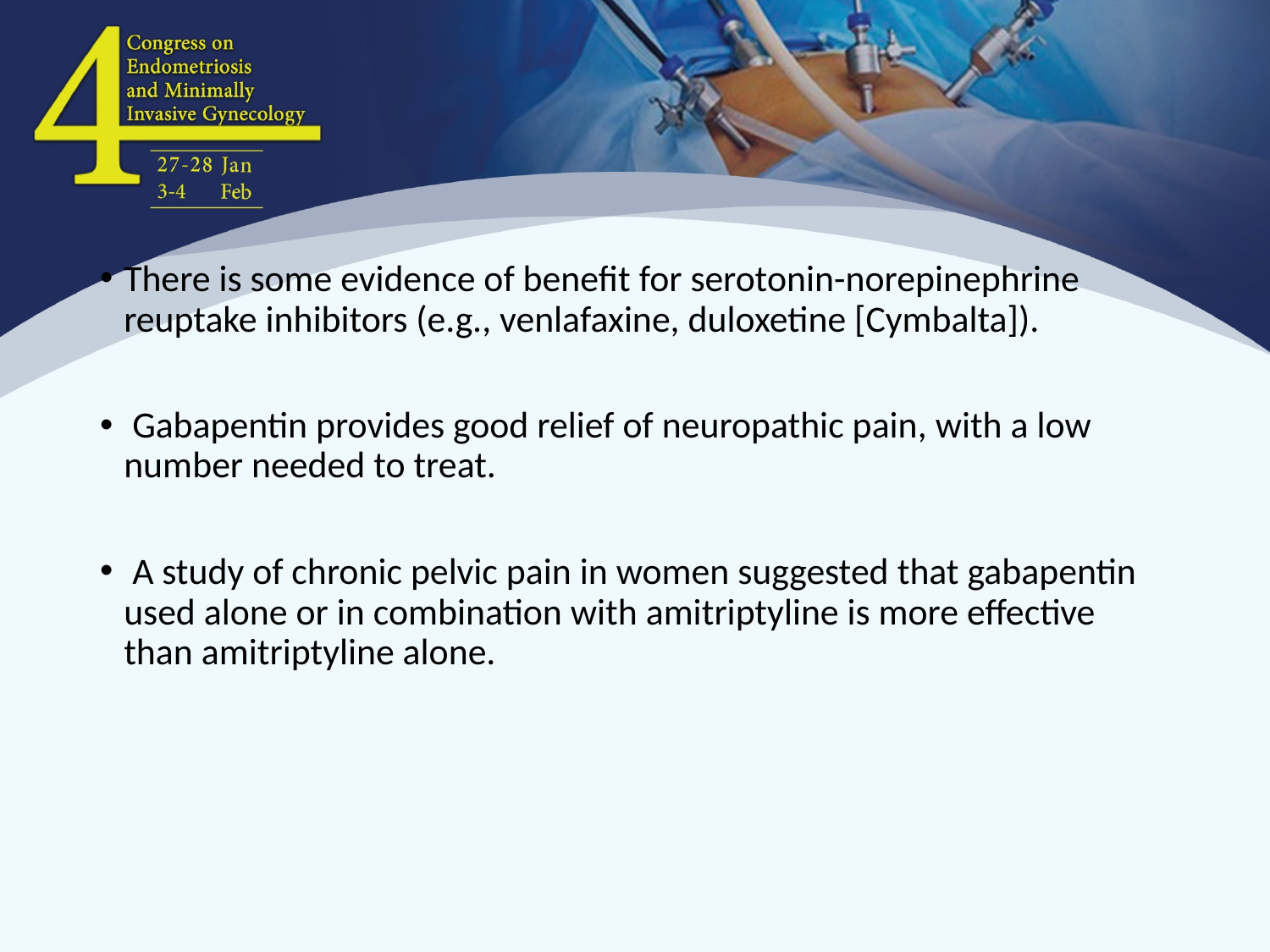

There is some evidence of benefit for serotonin-norepinephrine reuptake inhibitors (e.g., venlafaxine, duloxetine [Cymbalta]).

 Gabapentin provides good relief of neuropathic pain, with a low number needed to treat.

 A study of chronic pelvic pain in women suggested that gabapentin used alone or in combination with amitriptyline is more effective than amitriptyline alone.